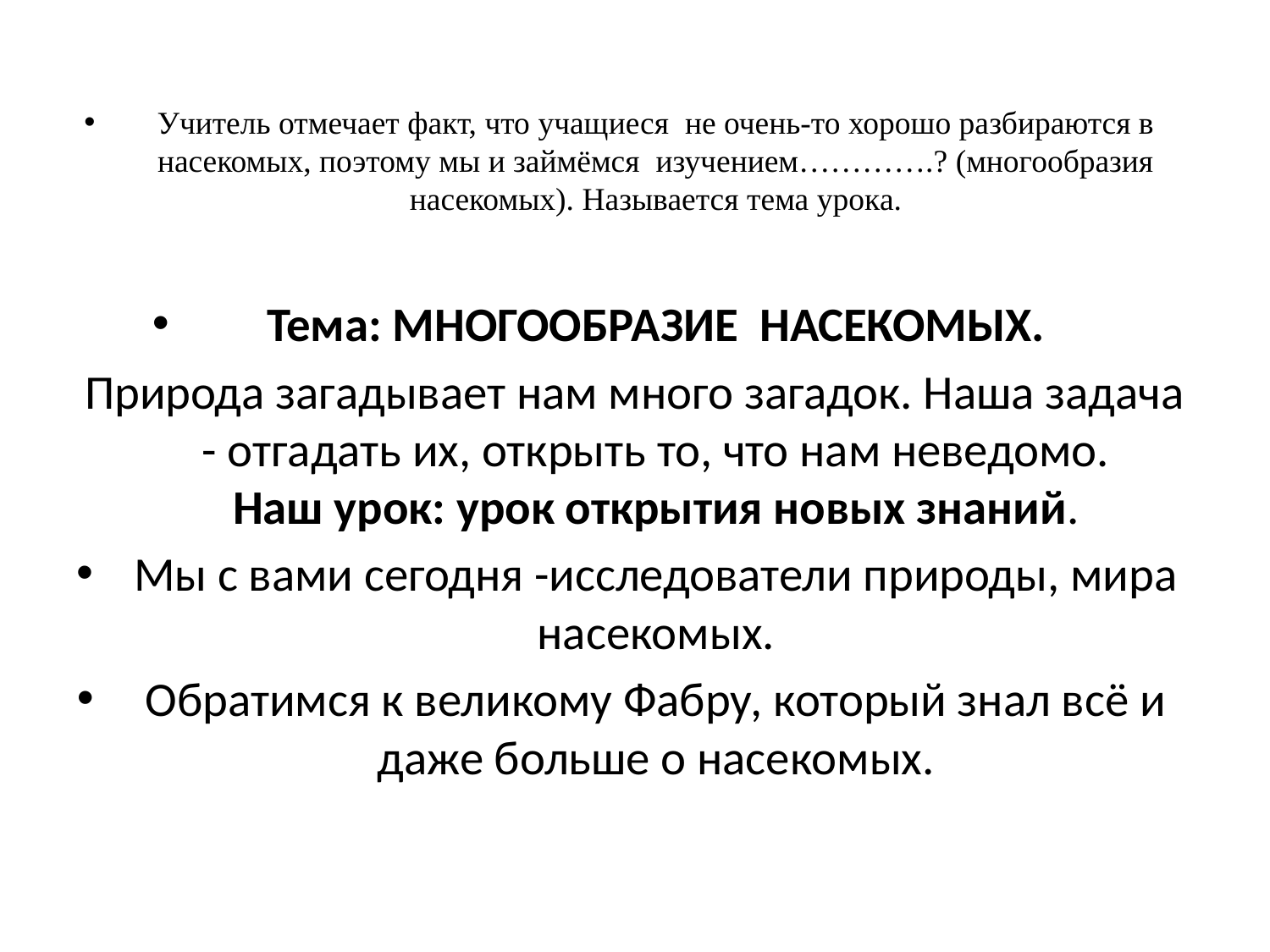

Учитель отмечает факт, что учащиеся  не очень-то хорошо разбираются в насекомых, поэтому мы и займёмся  изучением………….? (многообразия насекомых). Называется тема урока.

Тема: МНОГООБРАЗИЕ  НАСЕКОМЫХ.
Природа загадывает нам много загадок. Наша задача - отгадать их, открыть то, что нам неведомо.
Наш урок: урок открытия новых знаний.
Мы с вами сегодня -исследователи природы, мира насекомых.
Обратимся к великому Фабру, который знал всё и даже больше о насекомых.